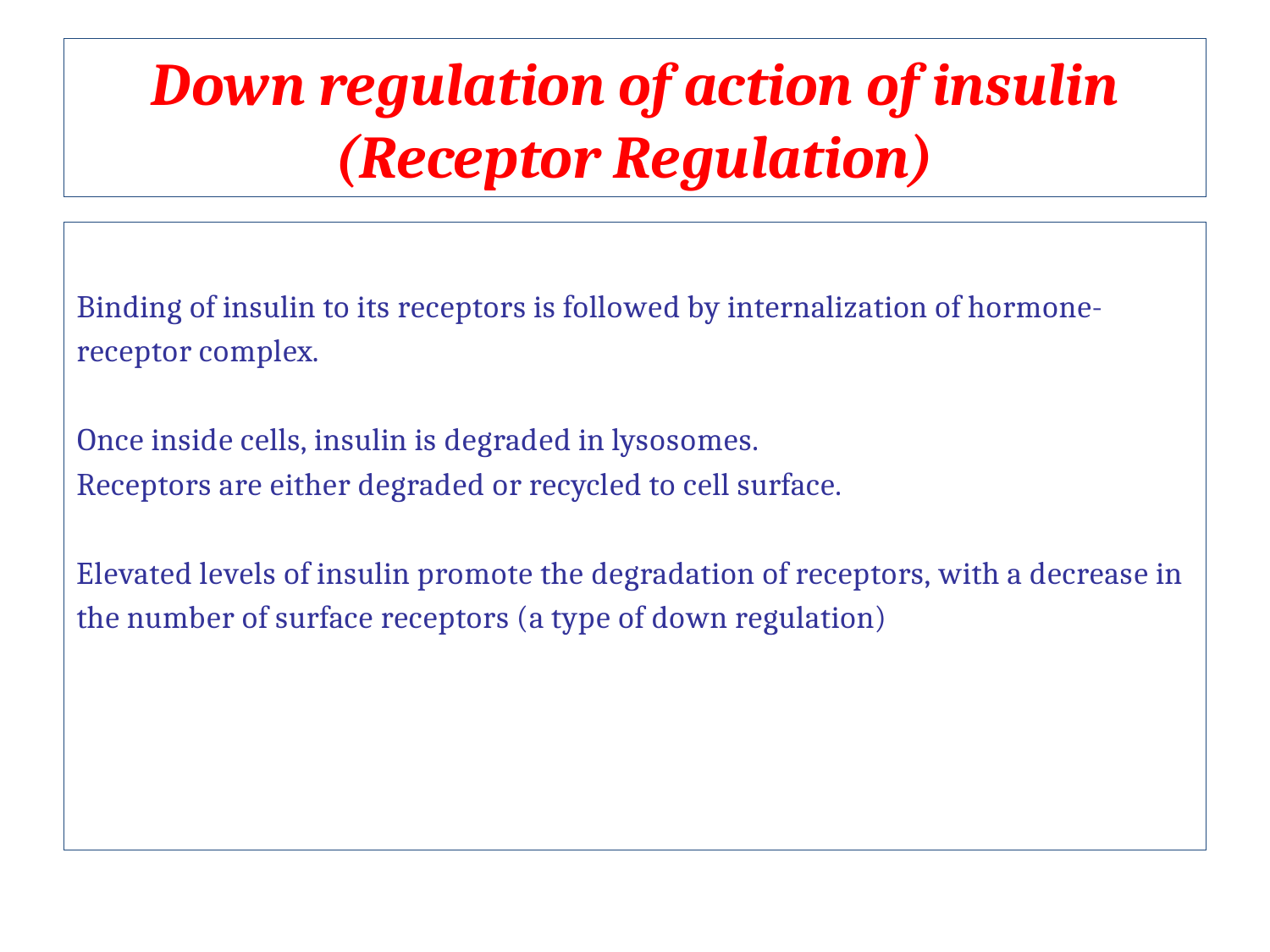

# Down regulation of action of insulin (Receptor Regulation)

Binding of insulin to its receptors is followed by internalization of hormone-
receptor complex.

Once inside cells, insulin is degraded in lysosomes.
Receptors are either degraded or recycled to cell surface.

Elevated levels of insulin promote the degradation of receptors, with a decrease in
the number of surface receptors (a type of down regulation)